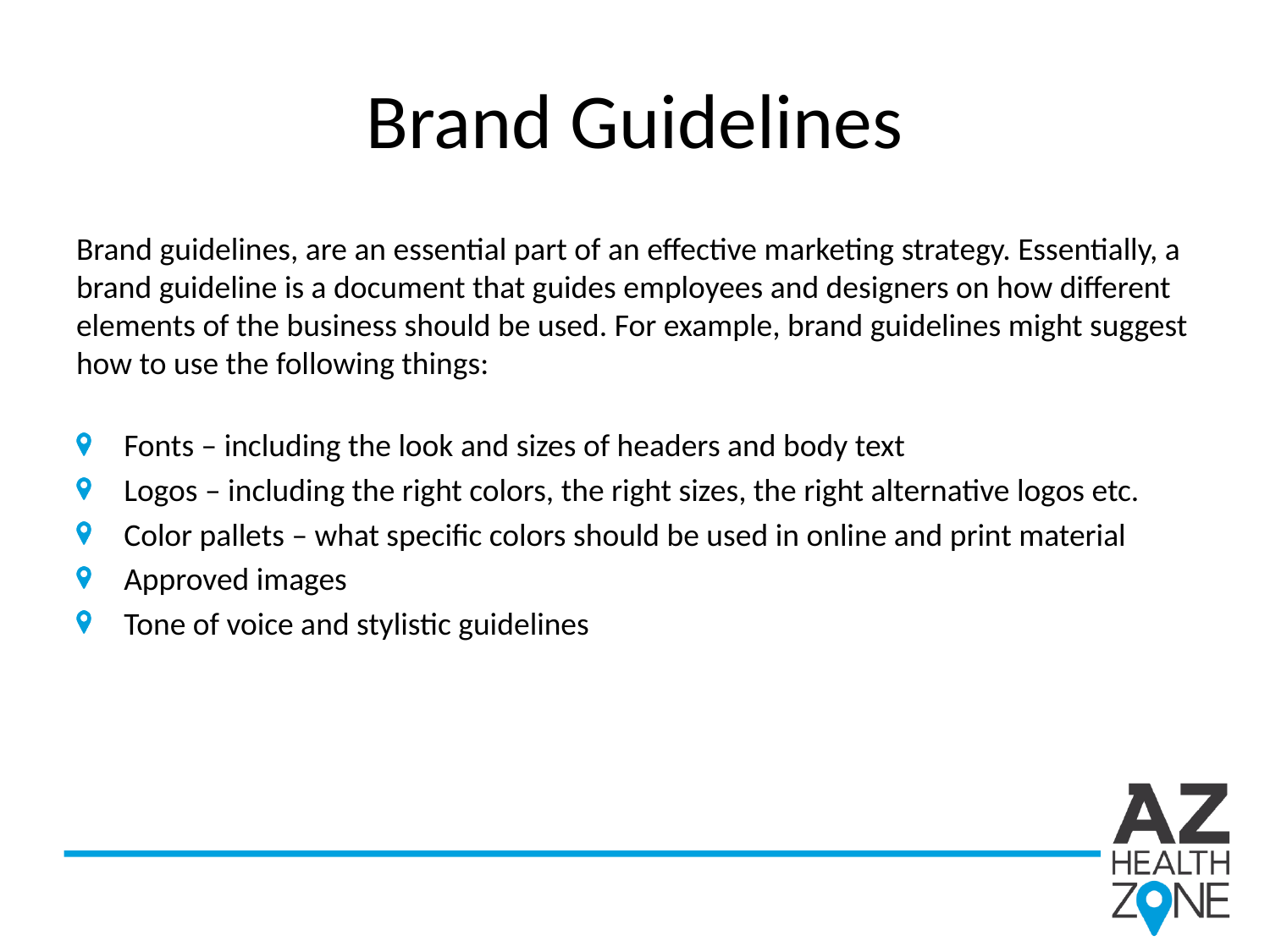

# Brand Guidelines
Brand guidelines, are an essential part of an effective marketing strategy. Essentially, a brand guideline is a document that guides employees and designers on how different elements of the business should be used. For example, brand guidelines might suggest how to use the following things:
Fonts – including the look and sizes of headers and body text
Logos – including the right colors, the right sizes, the right alternative logos etc.
Color pallets – what specific colors should be used in online and print material
Approved images
Tone of voice and stylistic guidelines